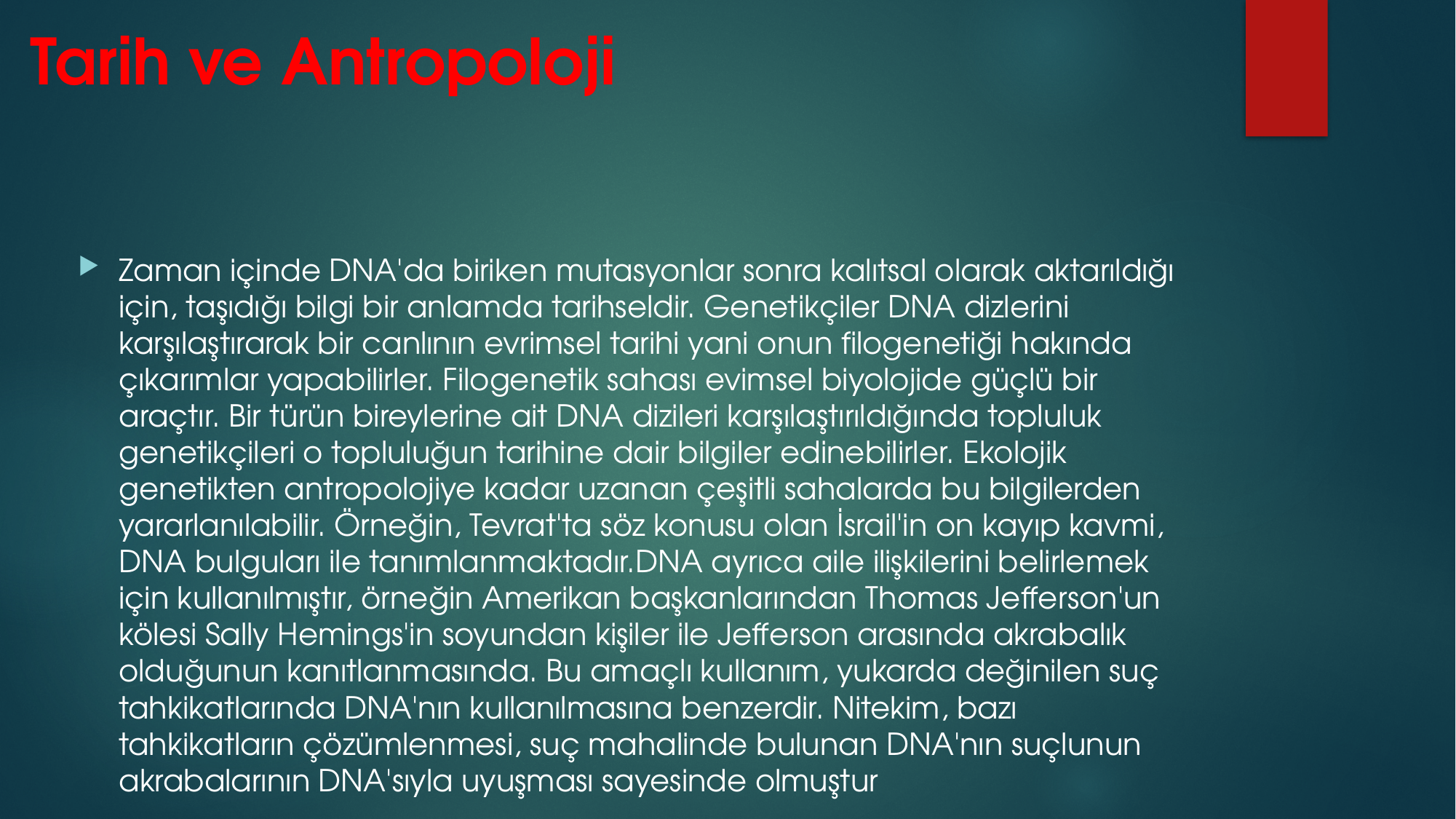

# Tarih ve Antropoloji
Zaman içinde DNA'da biriken mutasyonlar sonra kalıtsal olarak aktarıldığı için, taşıdığı bilgi bir anlamda tarihseldir. Genetikçiler DNA dizlerini karşılaştırarak bir canlının evrimsel tarihi yani onun filogenetiği hakında çıkarımlar yapabilirler. Filogenetik sahası evimsel biyolojide güçlü bir araçtır. Bir türün bireylerine ait DNA dizileri karşılaştırıldığında topluluk genetikçileri o topluluğun tarihine dair bilgiler edinebilirler. Ekolojik genetikten antropolojiye kadar uzanan çeşitli sahalarda bu bilgilerden yararlanılabilir. Örneğin, Tevrat'ta söz konusu olan İsrail'in on kayıp kavmi, DNA bulguları ile tanımlanmaktadır.DNA ayrıca aile ilişkilerini belirlemek için kullanılmıştır, örneğin Amerikan başkanlarından Thomas Jefferson'un kölesi Sally Hemings'in soyundan kişiler ile Jefferson arasında akrabalık olduğunun kanıtlanmasında. Bu amaçlı kullanım, yukarda değinilen suç tahkikatlarında DNA'nın kullanılmasına benzerdir. Nitekim, bazı tahkikatların çözümlenmesi, suç mahalinde bulunan DNA'nın suçlunun akrabalarının DNA'sıyla uyuşması sayesinde olmuştur